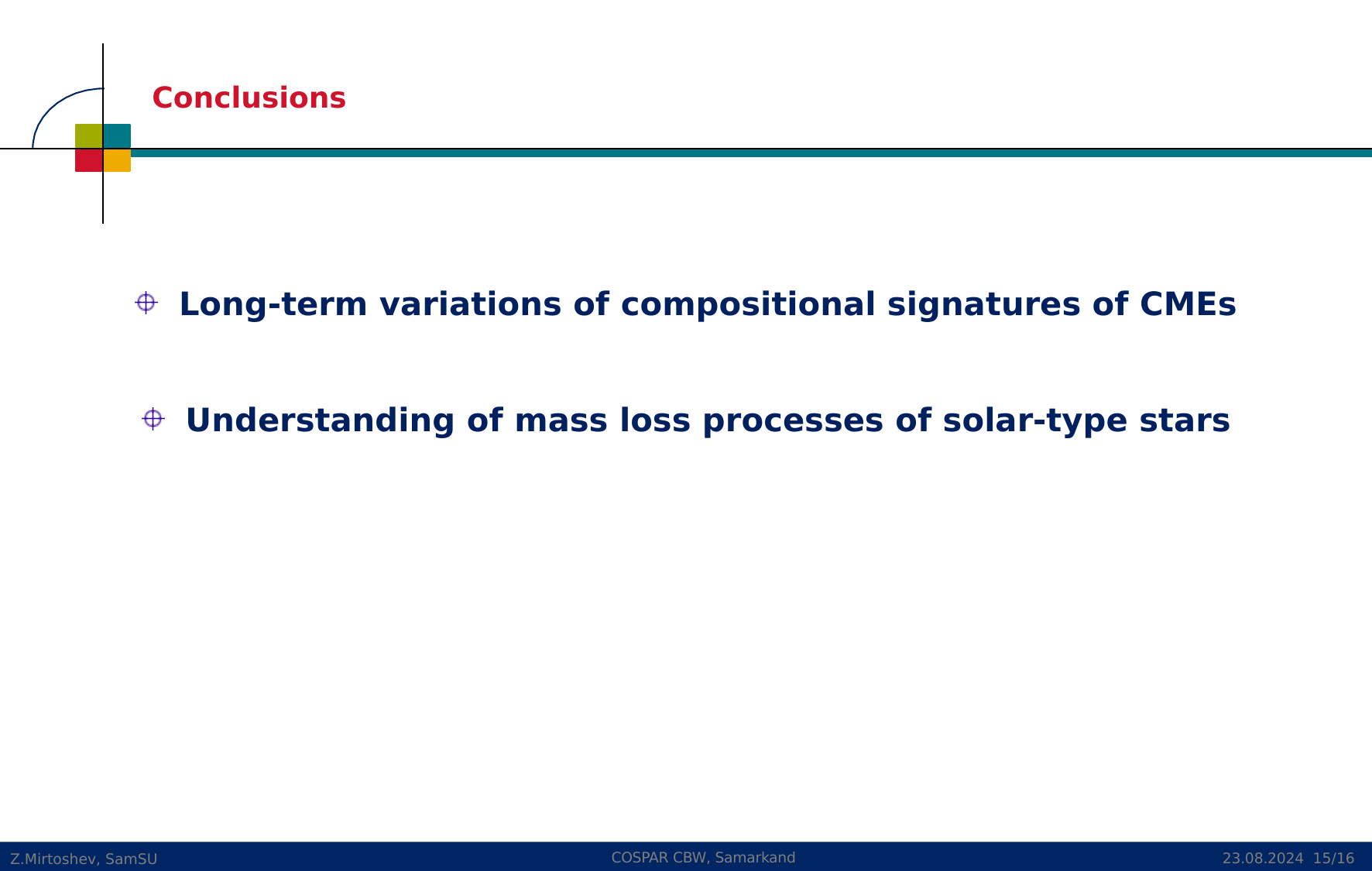

# Conclusions
Long-term variations of compositional signatures of CMEs

Understanding of mass loss processes of solar-type stars

COSPAR CBW, Samarkand
23.08.2024  15/16
Z.Mirtoshev, SamSU